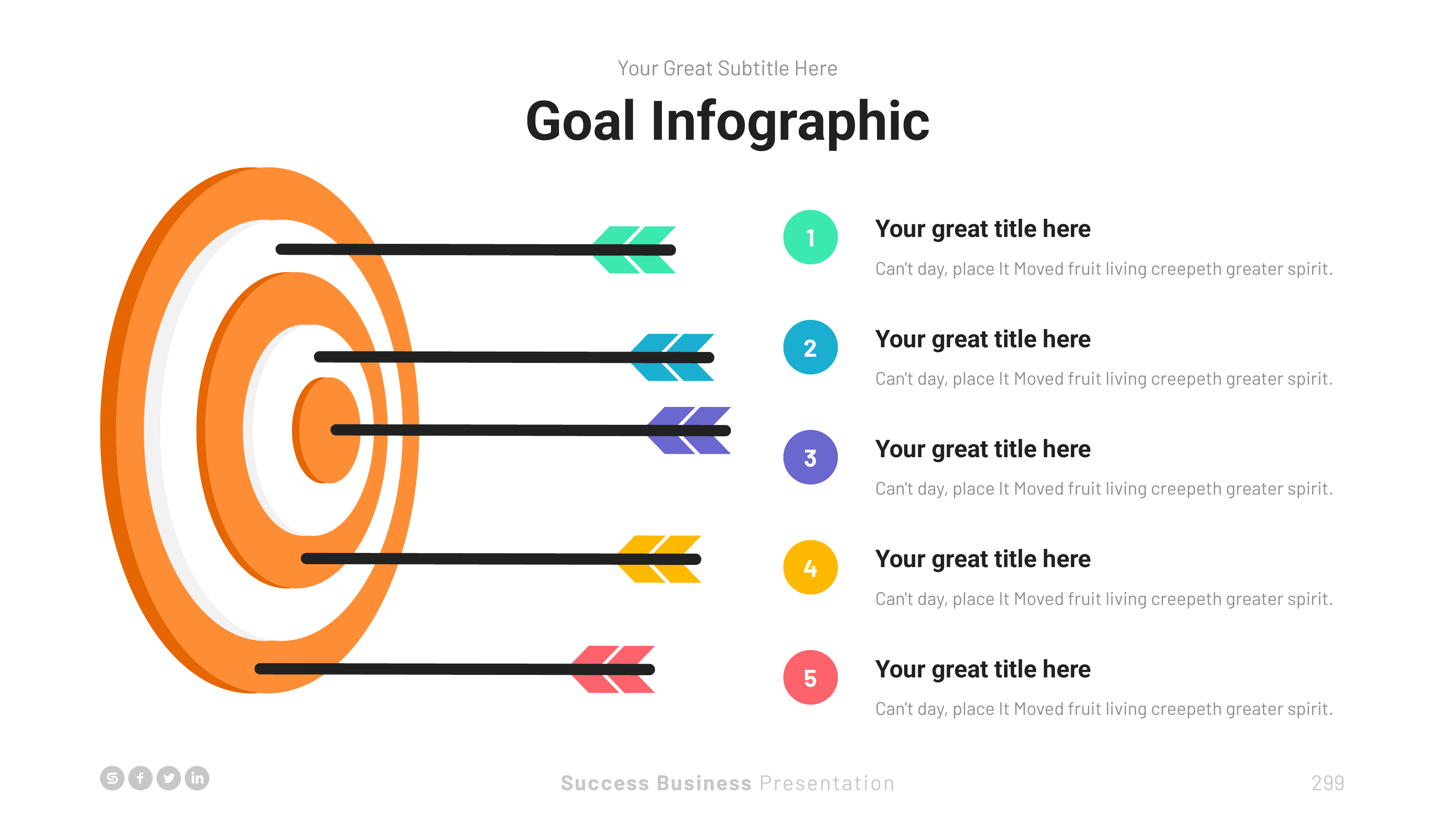

Your Great Subtitle Here
Goal Infographic

Your great title here
Can't day, place It Moved fruit living creepeth greater spirit.
1

Your great title here
Can't day, place It Moved fruit living creepeth greater spirit.
2

Your great title here
Can't day, place It Moved fruit living creepeth greater spirit.
3

Your great title here
Can't day, place It Moved fruit living creepeth greater spirit.
4
Your great title here
Can't day, place It Moved fruit living creepeth greater spirit.
5